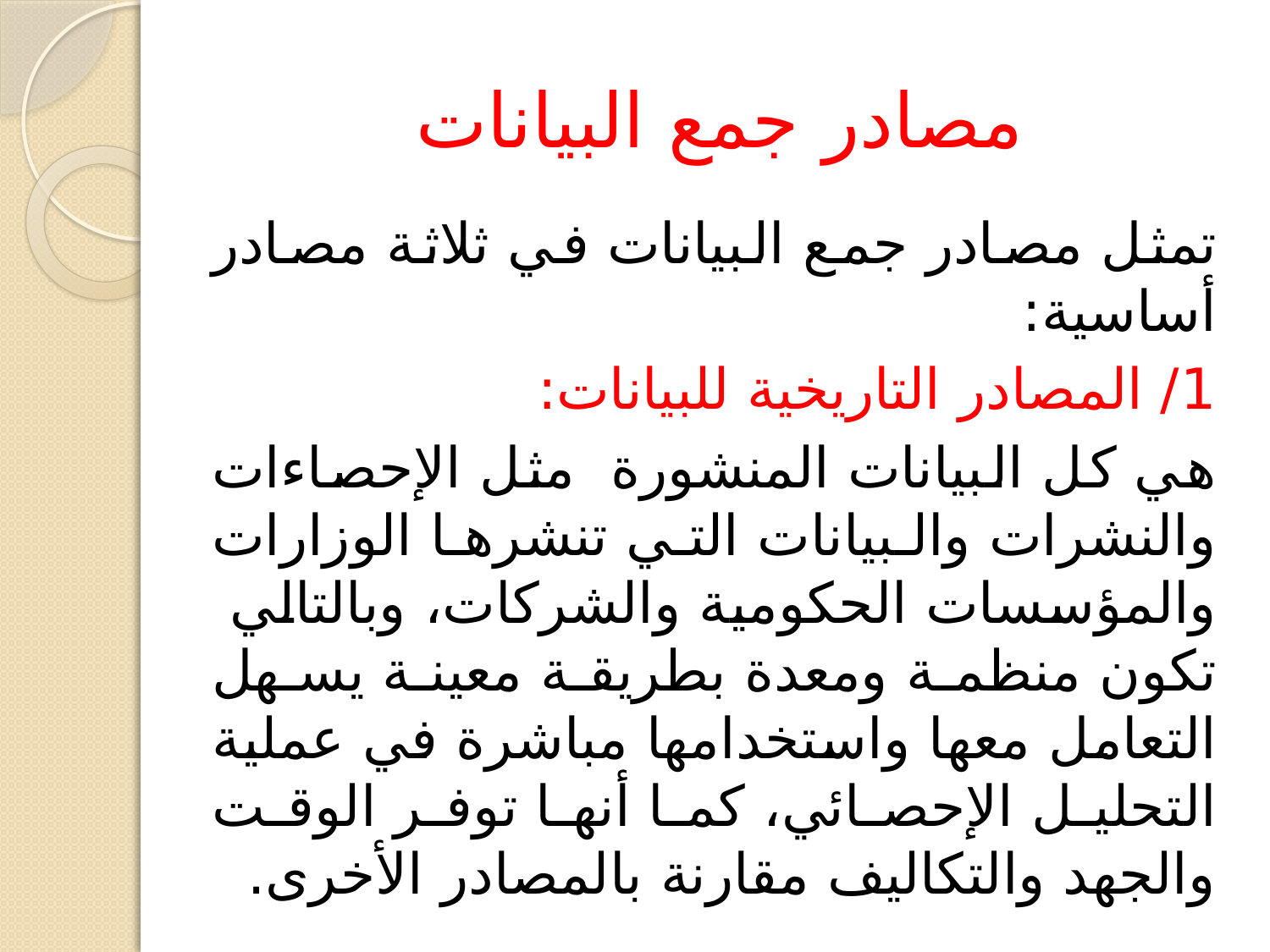

# مصادر جمع البيانات
تمثل مصادر جمع البيانات في ثلاثة مصادر أساسية:
1/ المصادر التاريخية للبيانات:
هي كل البيانات المنشورة  مثل الإحصاءات والنشرات والبيانات التي تنشرها الوزارات والمؤسسات الحكومية والشركات، وبالتالي  تكون منظمة ومعدة بطريقة معينة يسهل التعامل معها واستخدامها مباشرة في عملية التحليل الإحصائي، كما أنها توفر الوقت والجهد والتكاليف مقارنة بالمصادر الأخرى.